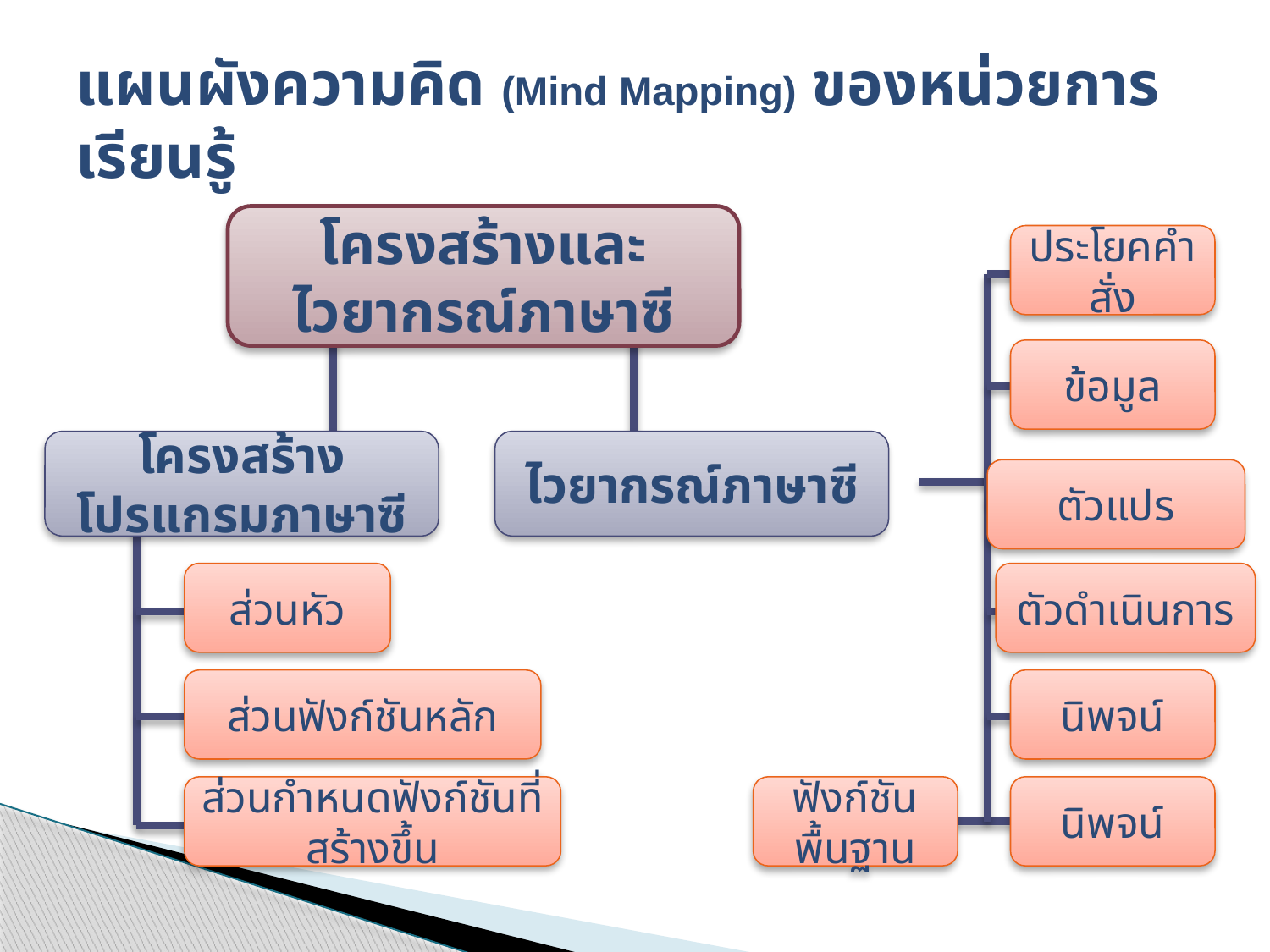

# แผนผังความคิด (Mind Mapping) ของหน่วยการเรียนรู้
โครงสร้างและไวยากรณ์ภาษาซี
ประโยคคำสั่ง
ข้อมูล
โครงสร้างโปรแกรมภาษาซี
ไวยากรณ์ภาษาซี
ตัวแปร
ส่วนหัว
ตัวดำเนินการ
ส่วนฟังก์ชันหลัก
นิพจน์
ส่วนกำหนดฟังก์ชันที่สร้างขึ้น
ฟังก์ชันพื้นฐาน
นิพจน์